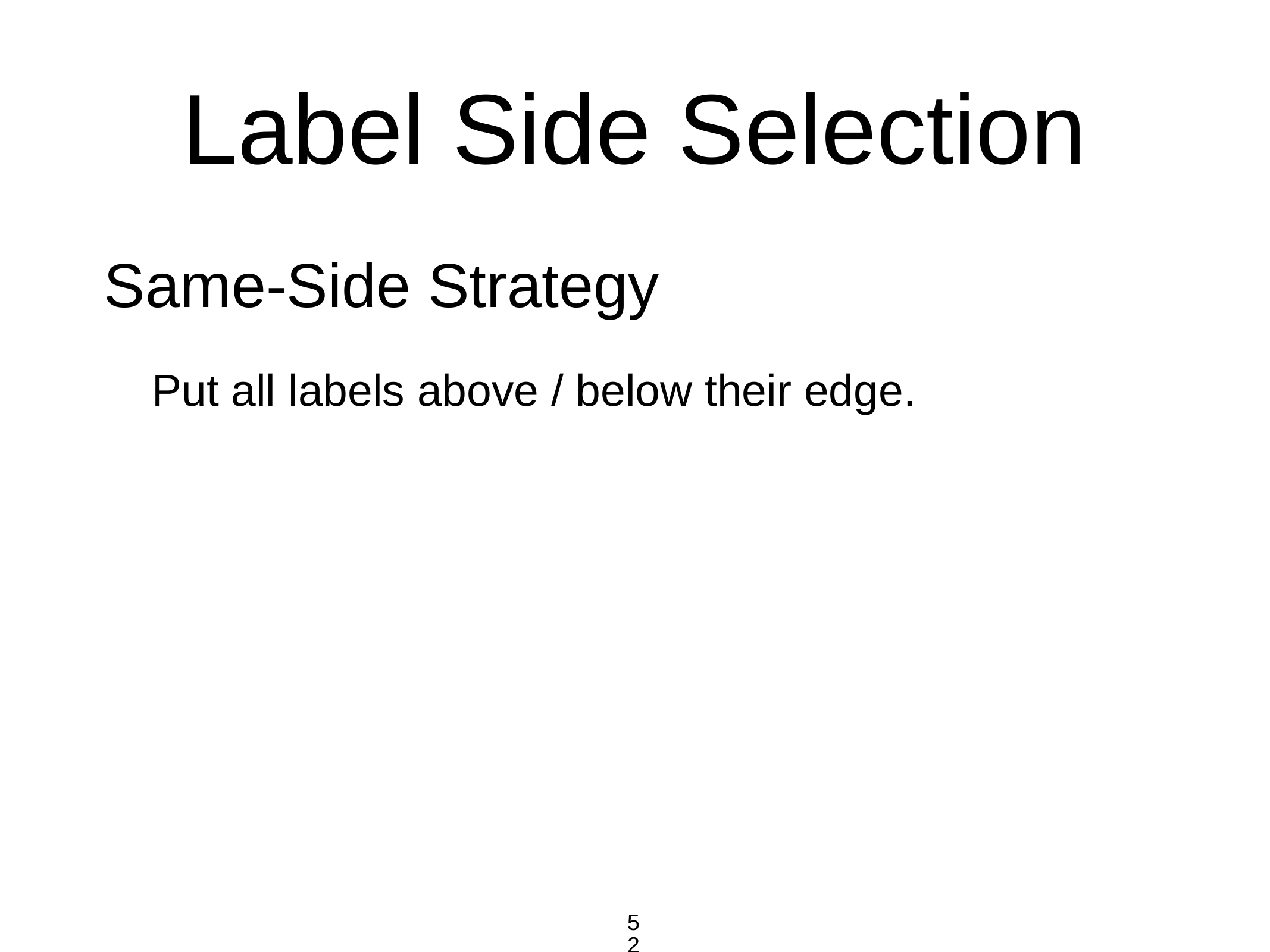

# Label Side Selection
Same-Side Strategy
Put all labels above / below their edge.
52